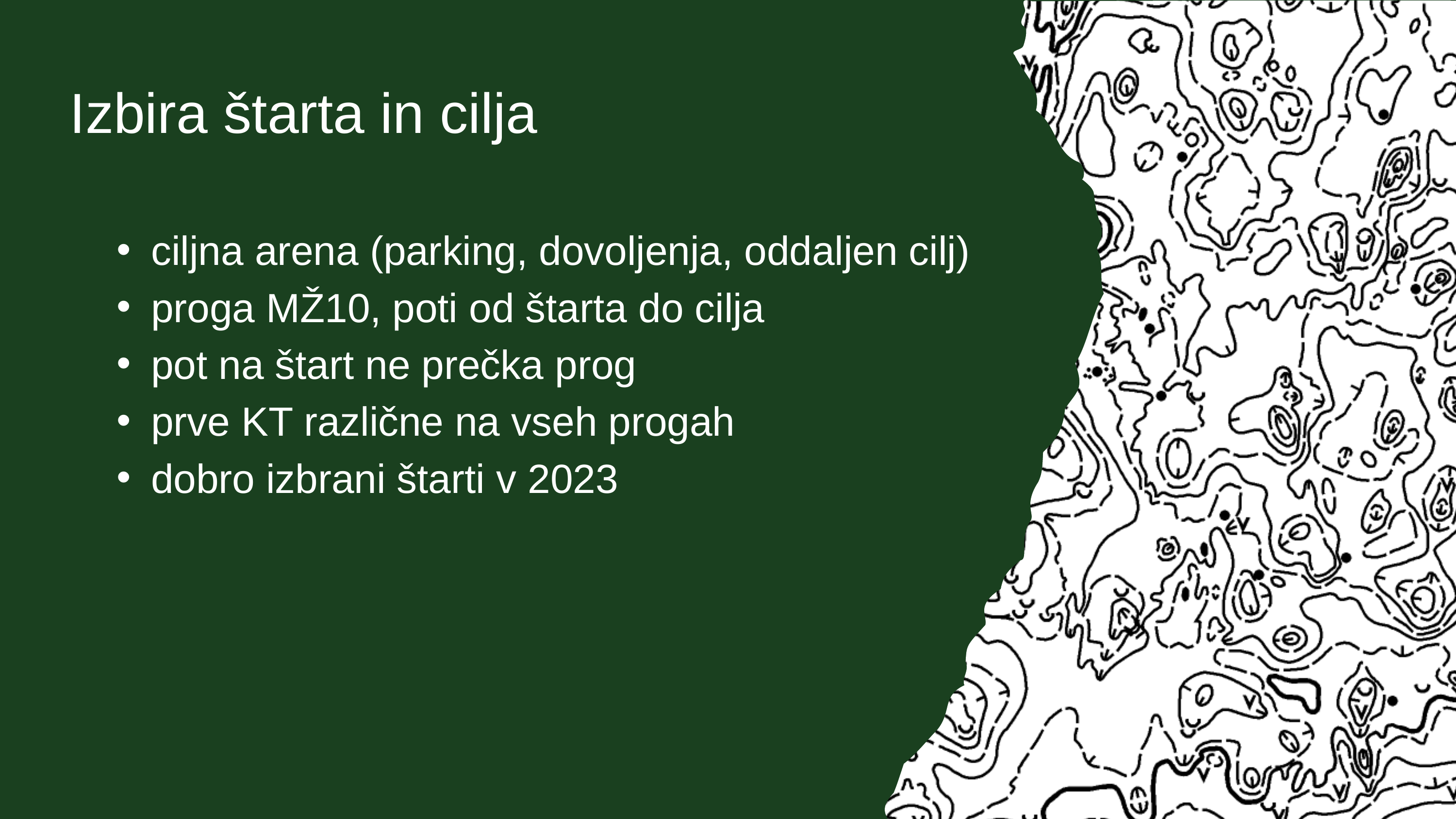

Izbira štarta in cilja
ciljna arena (parking, dovoljenja, oddaljen cilj)
proga MŽ10, poti od štarta do cilja
pot na štart ne prečka prog
prve KT različne na vseh progah
dobro izbrani štarti v 2023